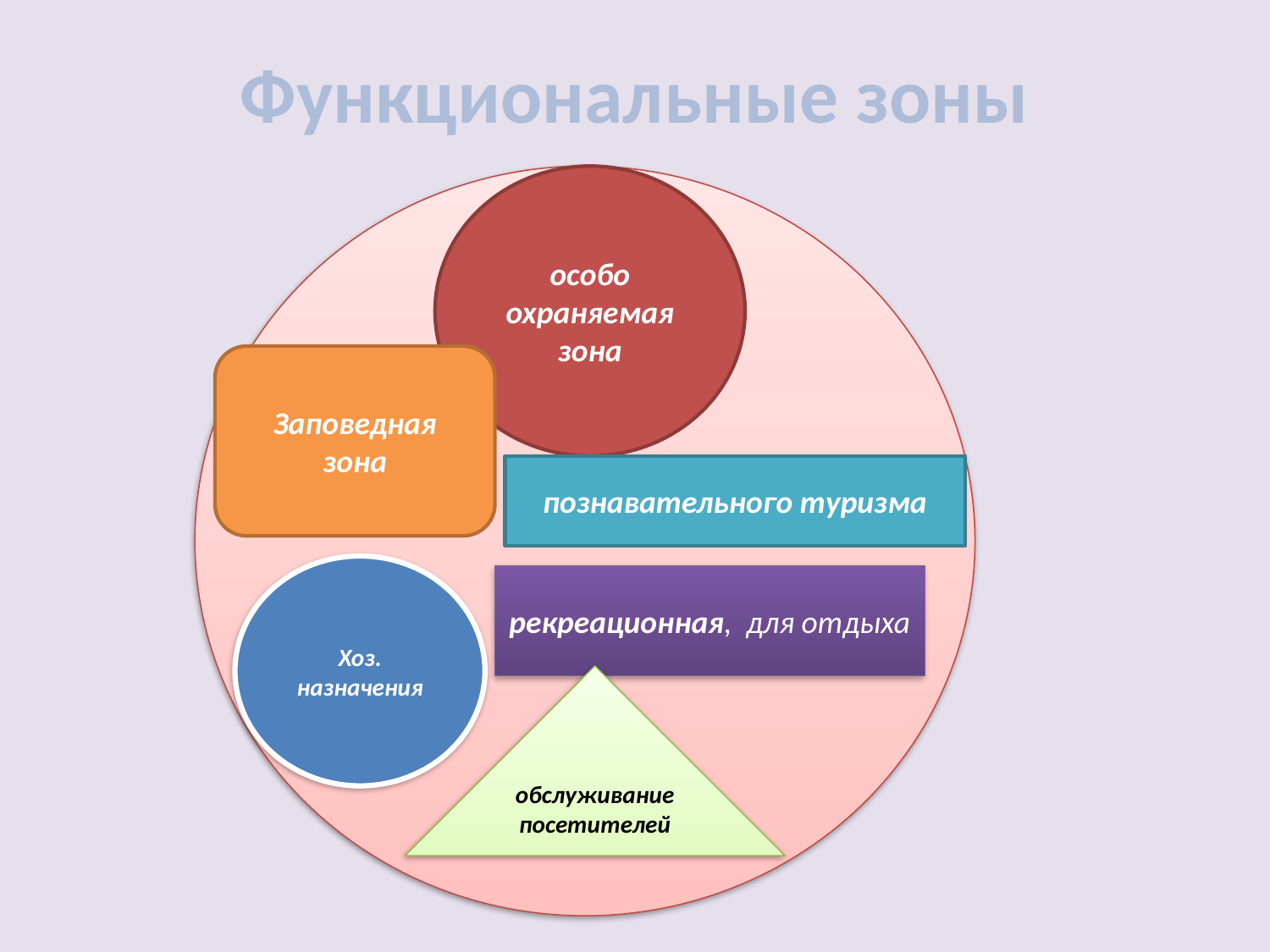

# Функциональные зоны

особо охраняемая
зона
Заповедная
зона
познавательного туризма
Хоз.
назначения
рекреационная,  для отдыха
обслуживание посетителей